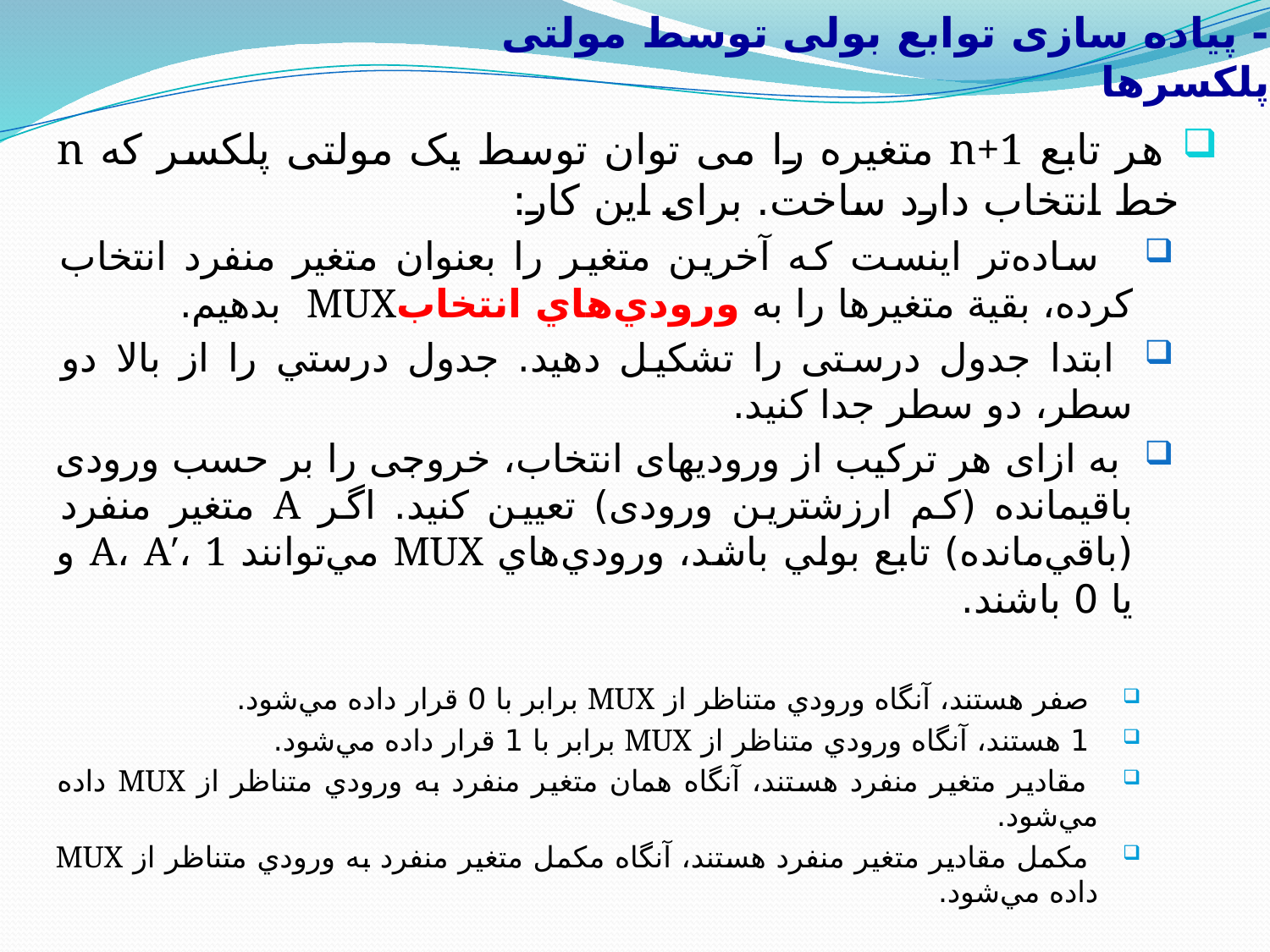

# - پیاده سازی توابع بولی توسط مولتی پلکسرها
 هر تابع n+1 متغیره را می توان توسط یک مولتی پلکسر که n خط انتخاب دارد ساخت. برای این کار:
  ساده‌تر اينست كه آخرين متغير را بعنوان متغير منفرد انتخاب كرده، بقية متغيرها را به ورودي‌هاي انتخابMUX  بدهيم.
 ابتدا جدول درستی را تشکیل دهید. جدول درستي را از بالا دو سطر، دو سطر جدا كنيد.
 به ازای هر ترکیب از ورودیهای انتخاب، خروجی را بر حسب ورودی باقیمانده (کم ارزشترین ورودی) تعیین کنید. اگر A متغير منفرد (باقي‌مانده) تابع بولي باشد، ورودي‌هاي MUX مي‌توانند A، A′، 1 و يا 0 باشند.

 صفر هستند، آنگاه ورودي متناظر از MUX برابر با 0 قرار داده مي‌شود.
 1 هستند، آنگاه ورودي متناظر از MUX برابر با 1 قرار داده مي‌شود.
 مقادير متغير منفرد هستند، آنگاه همان متغير منفرد به ورودي متناظر از MUX داده مي‌شود.
 مكمل مقادير متغير منفرد هستند، آنگاه مكمل متغير منفرد به ورودي متناظر از MUX داده مي‌شود.